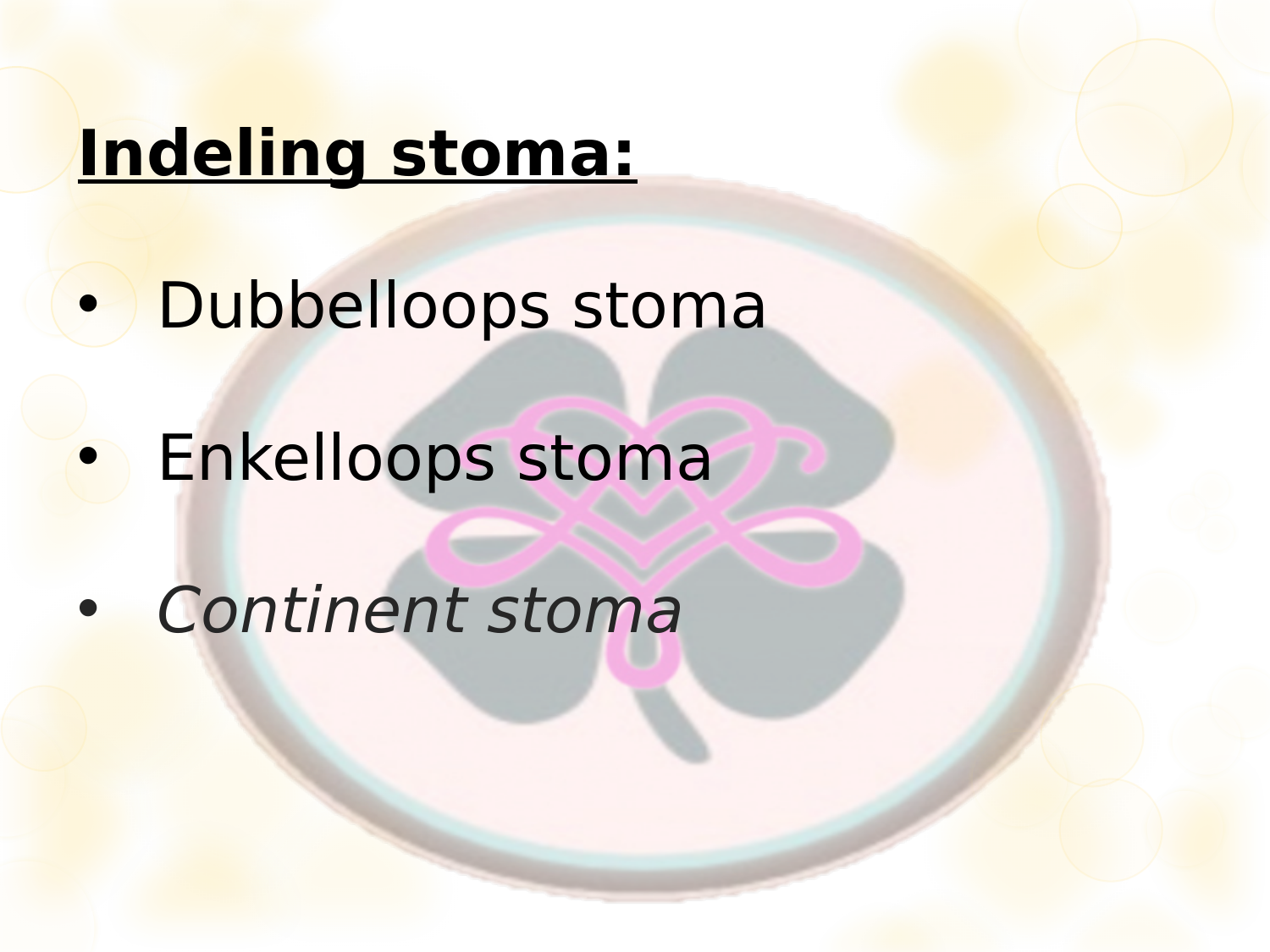

Indeling stoma:

Dubbelloops stoma

Enkelloops stoma

Continent stoma